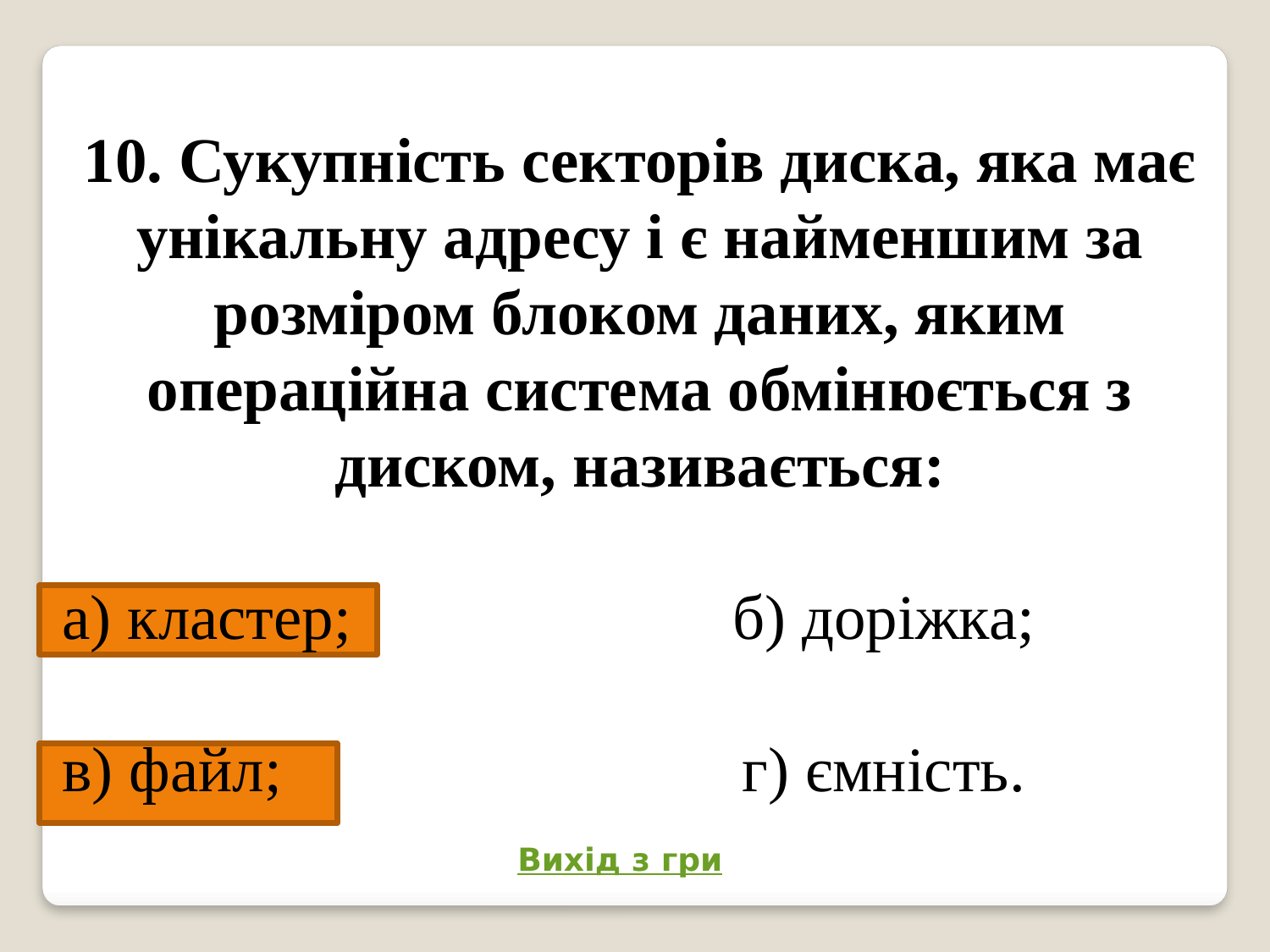

10. Сукупність секторів диска, яка має унікальну адресу і є найменшим за розміром блоком даних, яким операційна система обмінюється з диском, називається:

а) кластер;                        б) доріжка;

в) файл;                             г) ємність.

Вихід з гри